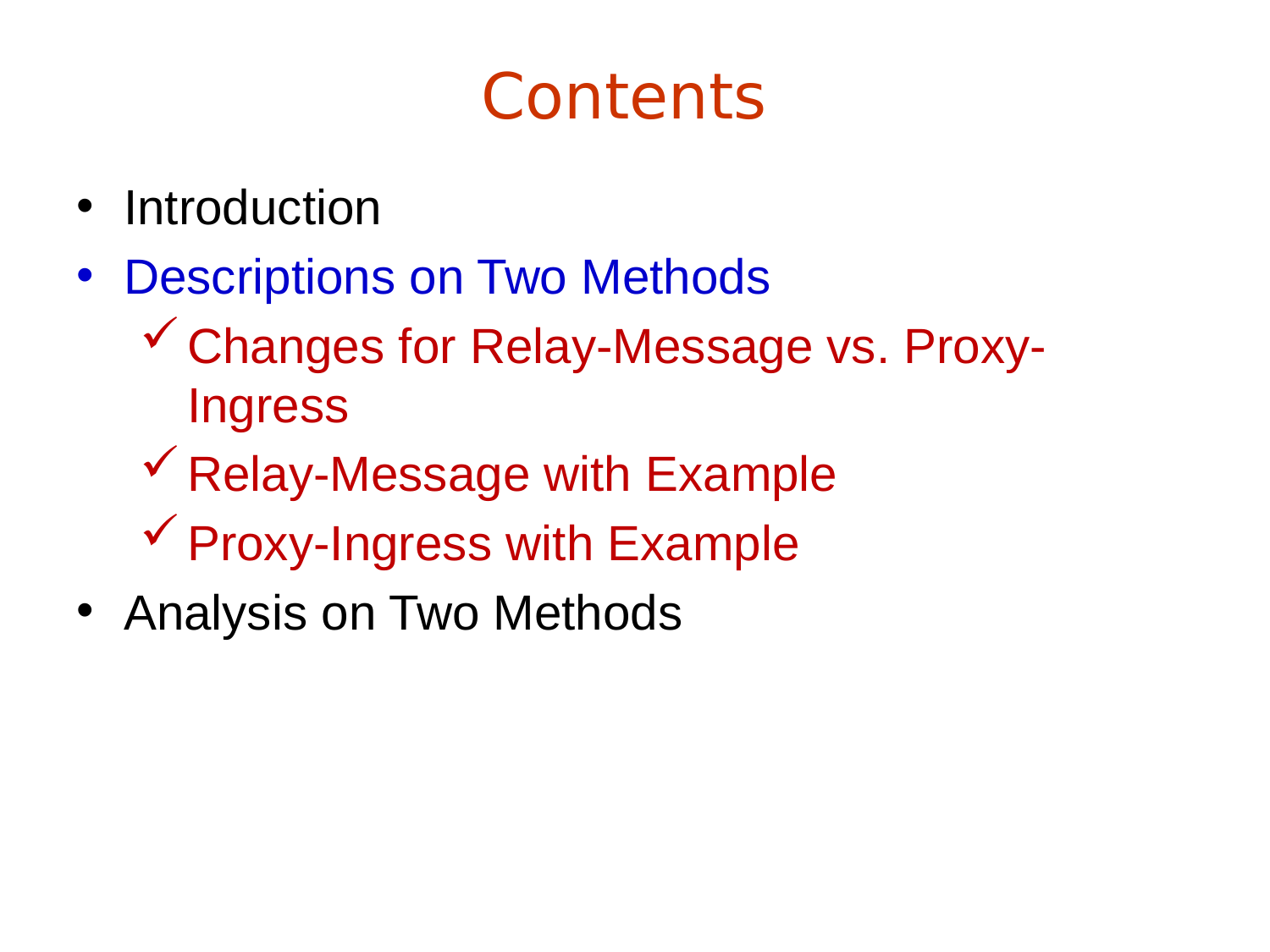

# Contents
Introduction
Descriptions on Two Methods
Changes for Relay-Message vs. Proxy-Ingress
Relay-Message with Example
Proxy-Ingress with Example
Analysis on Two Methods